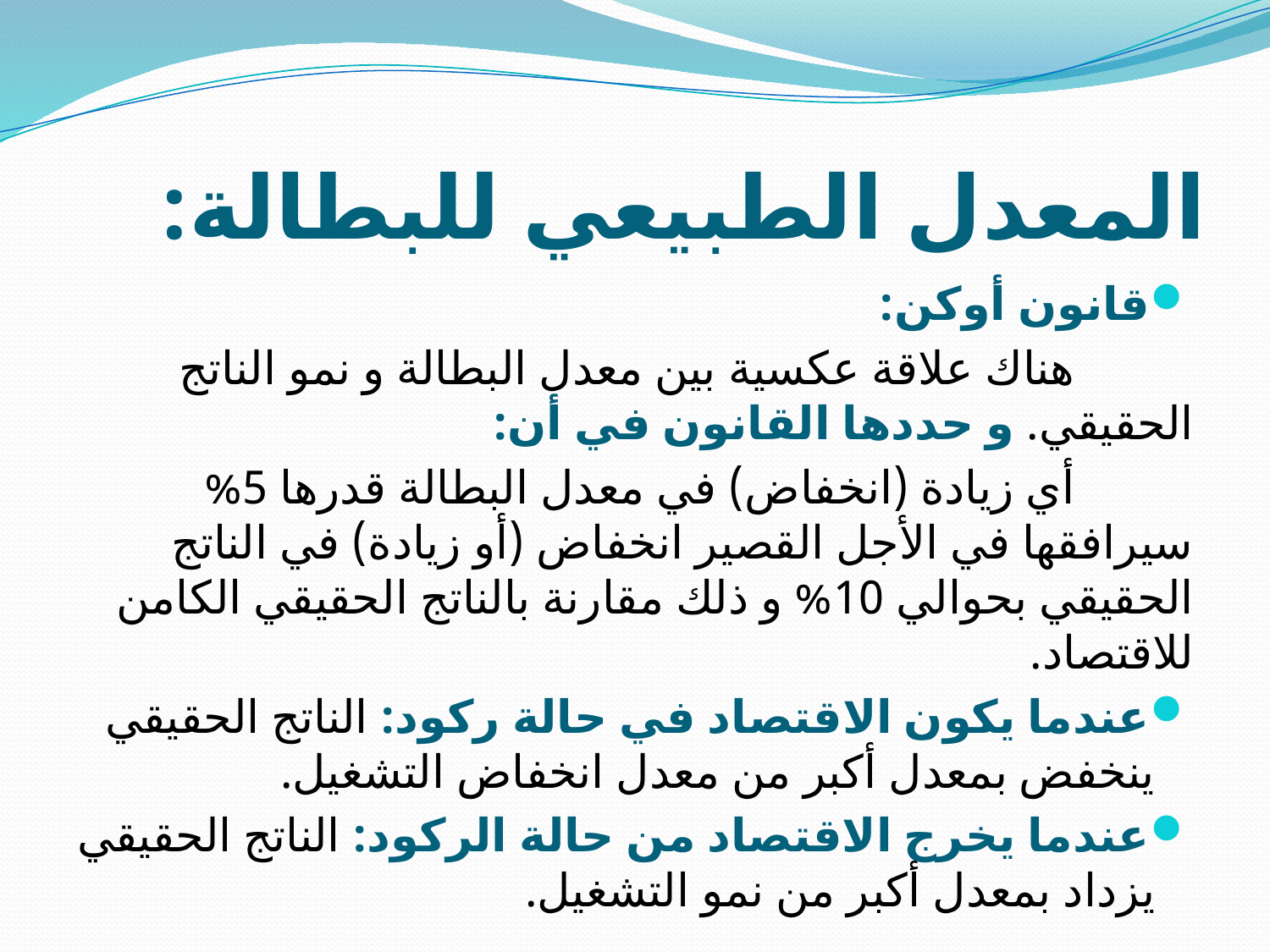

# المعدل الطبيعي للبطالة:
قانون أوكن:
          هناك علاقة عكسية بين معدل البطالة و نمو الناتج الحقيقي. و حددها القانون في أن:
          أي زيادة (انخفاض) في معدل البطالة قدرها 5% سيرافقها في الأجل القصير انخفاض (أو زيادة) في الناتج الحقيقي بحوالي 10% و ذلك مقارنة بالناتج الحقيقي الكامن للاقتصاد.
عندما يكون الاقتصاد في حالة ركود: الناتج الحقيقي ينخفض بمعدل أكبر من معدل انخفاض التشغيل.
عندما يخرج الاقتصاد من حالة الركود: الناتج الحقيقي يزداد بمعدل أكبر من نمو التشغيل.